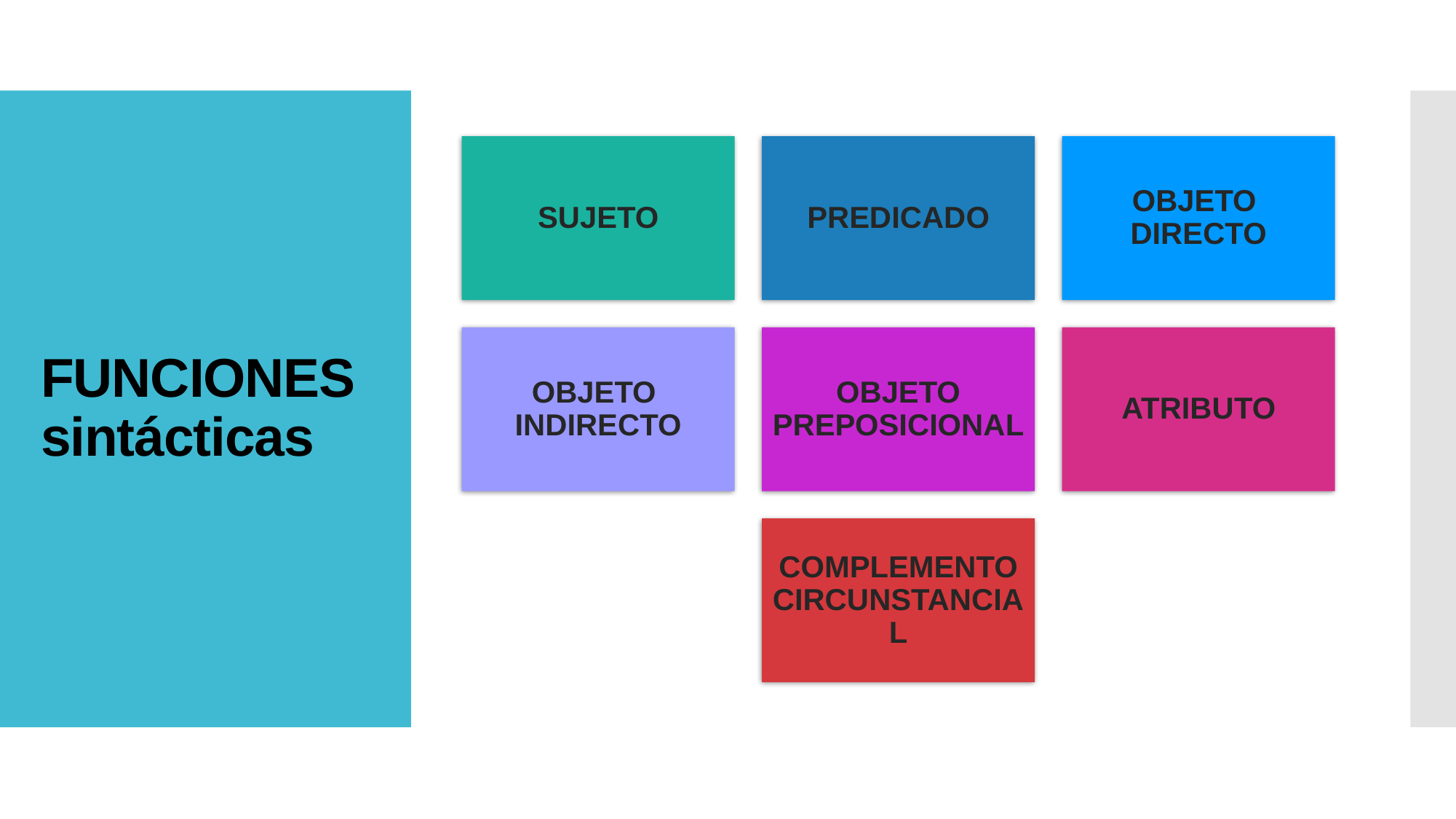

SUJETO
PREDICADO
OBJETO  DIRECTO
OBJETO  INDIRECTO
OBJETO PREPOSICIONAL
ATRIBUTO
COMPLEMENTO CIRCUNSTANCIAL
# Funciones sintácticas